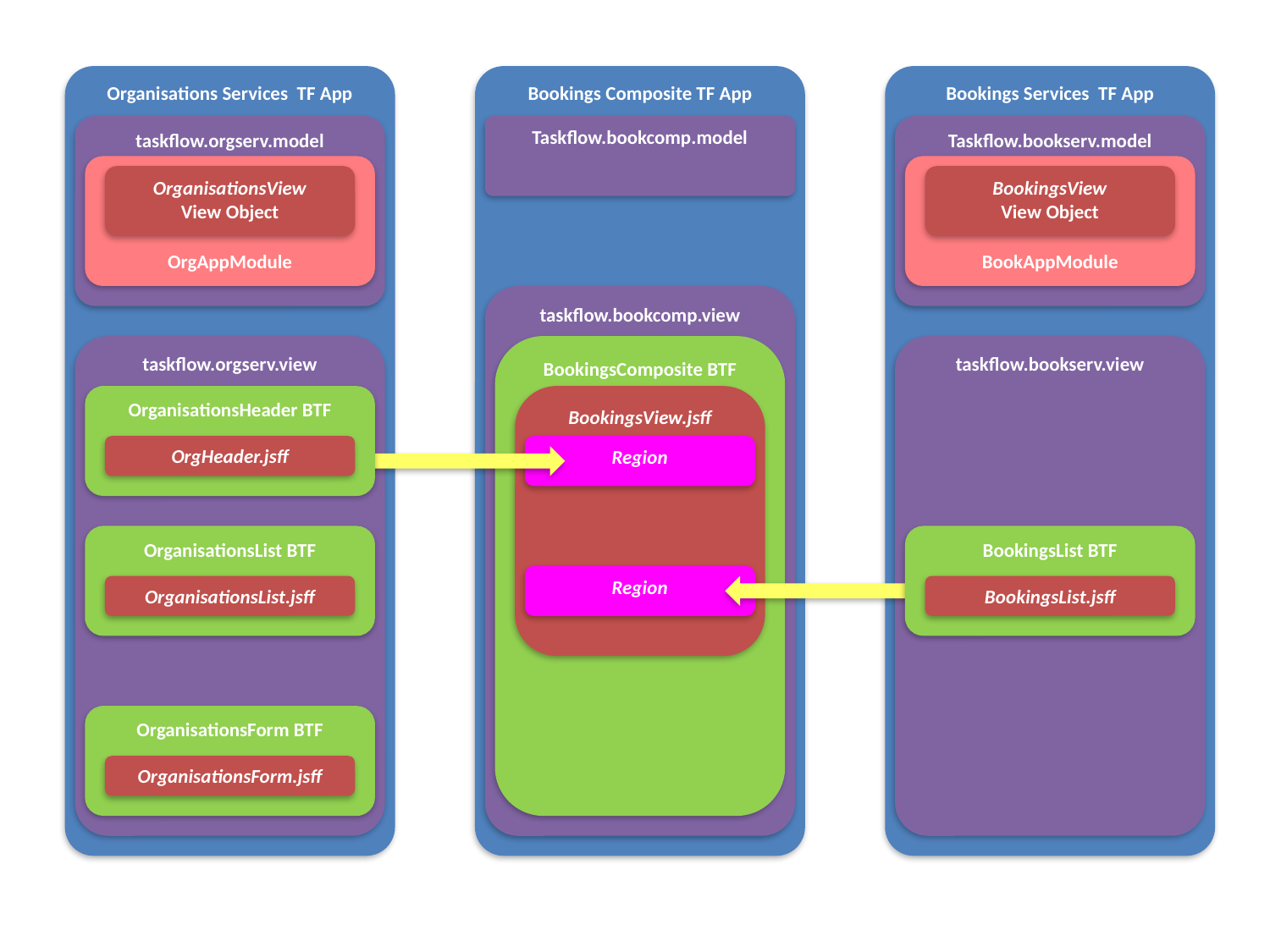

Organisations Services  TF App
Bookings Composite TF App
Bookings Services  TF App
taskflow.orgserv.model
Taskflow.bookcomp.model
Taskflow.bookserv.model

OrgAppModule

BookAppModule
OrganisationsView
View Object
BookingsView
View Object
taskflow.bookcomp.view
taskflow.orgserv.view
BookingsComposite BTF
taskflow.bookserv.view
OrganisationsHeader BTF
BookingsView.jsff
OrgHeader.jsff
Region

OrganisationsList BTF
BookingsList BTF
Region
OrganisationsList.jsff

BookingsList.jsff
OrganisationsForm BTF
OrganisationsForm.jsff